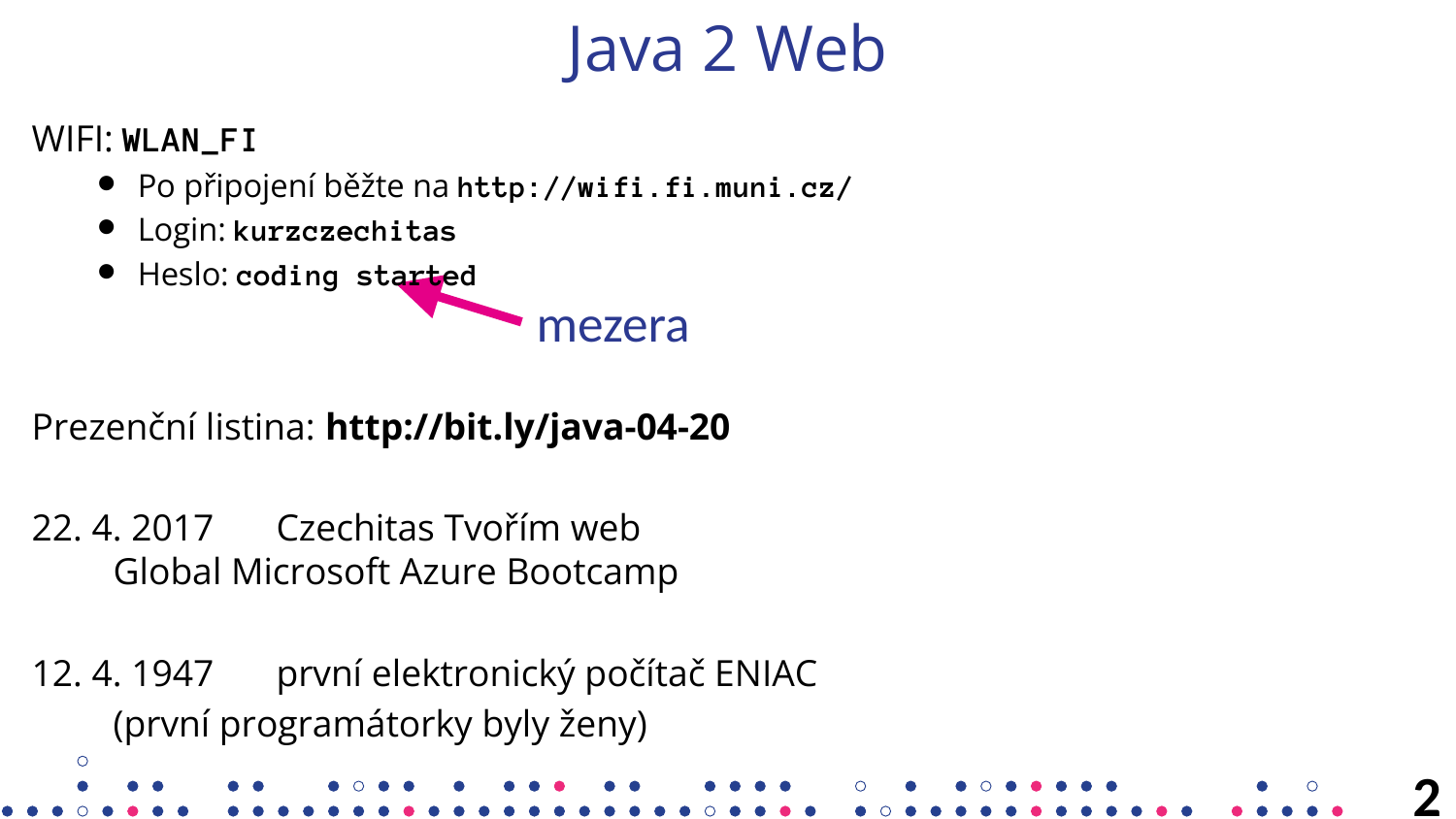

# Java 2 Web
WIFI: WLAN_FI
Po připojení běžte na http://wifi.fi.muni.cz/
Login: kurzczechitas
Heslo: coding started

Prezenční listina: http://bit.ly/java-04-20

22. 4. 2017	Czechitas Tvořím web
	Global Microsoft Azure Bootcamp

12. 4. 1947	první elektronický počítač ENIAC
	(první programátorky byly ženy)
mezera
2